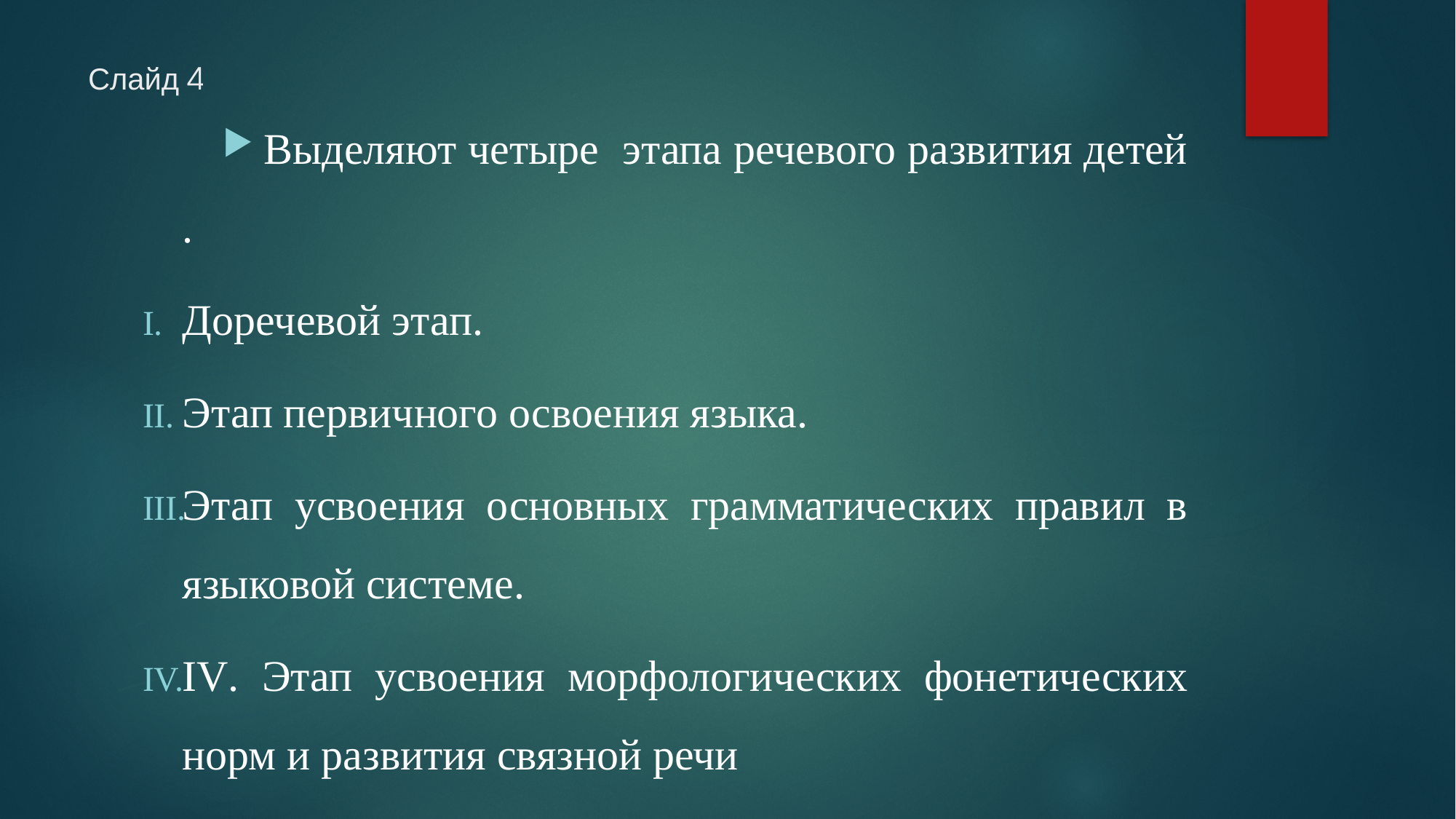

# Слайд 4
Выделяют четыре  этапа речевого развития детей .
Доречевой этап.
Этап первичного освоения языка.
Этап усвоения основных грамматических правил в языковой системе.
IV. Этап усвоения морфологических фонетических норм и развития связной речи